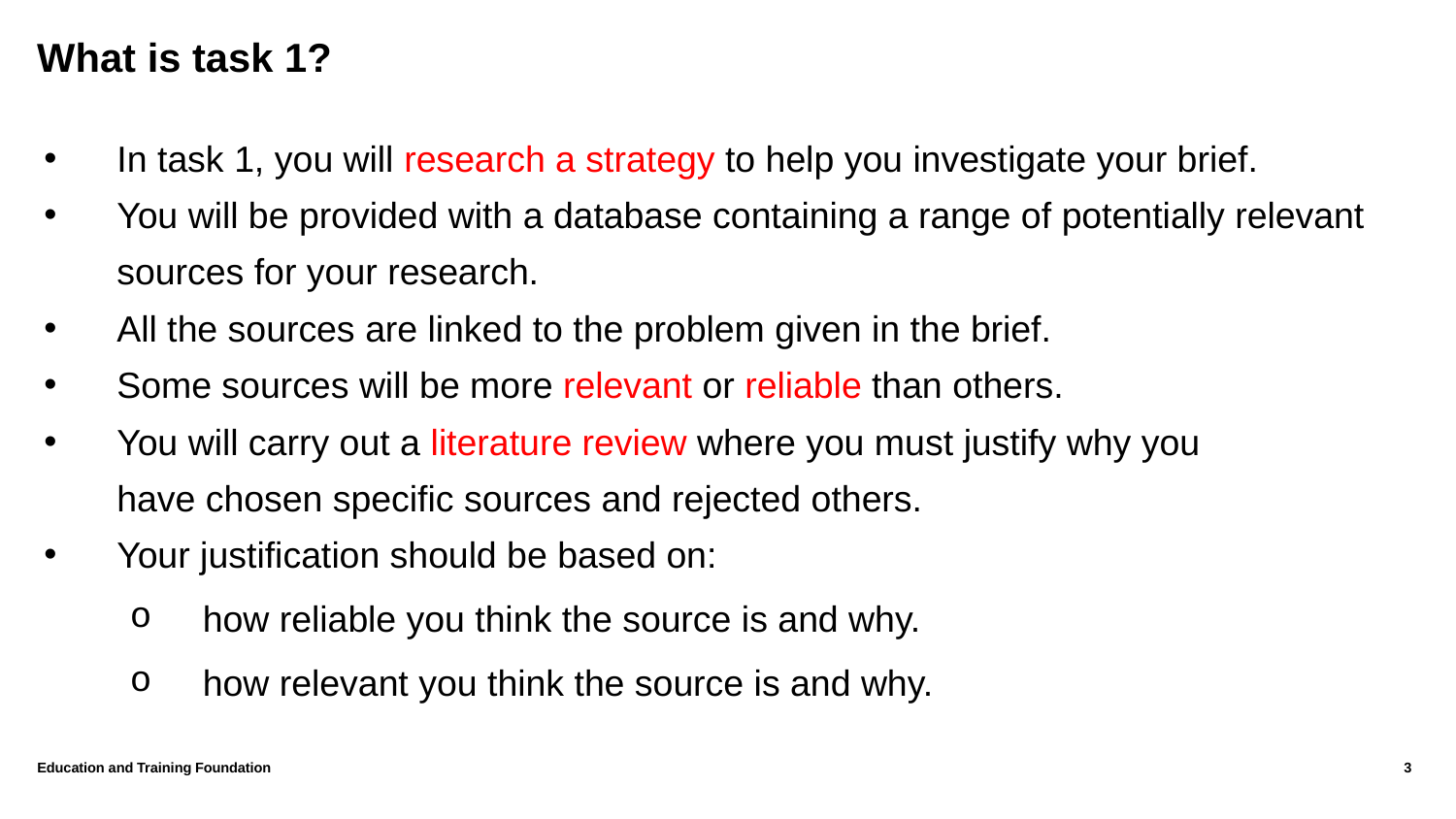

# What is task 1?
In task 1, you will research a strategy to help you investigate your brief.
You will be provided with a database containing a range of potentially relevant sources for your research.
All the sources are linked to the problem given in the brief.
Some sources will be more relevant or reliable than others.
You will carry out a literature review where you must justify why you have chosen specific sources and rejected others.
Your justification should be based on:
how reliable you think the source is and why.
how relevant you think the source is and why.
Education and Training Foundation
3